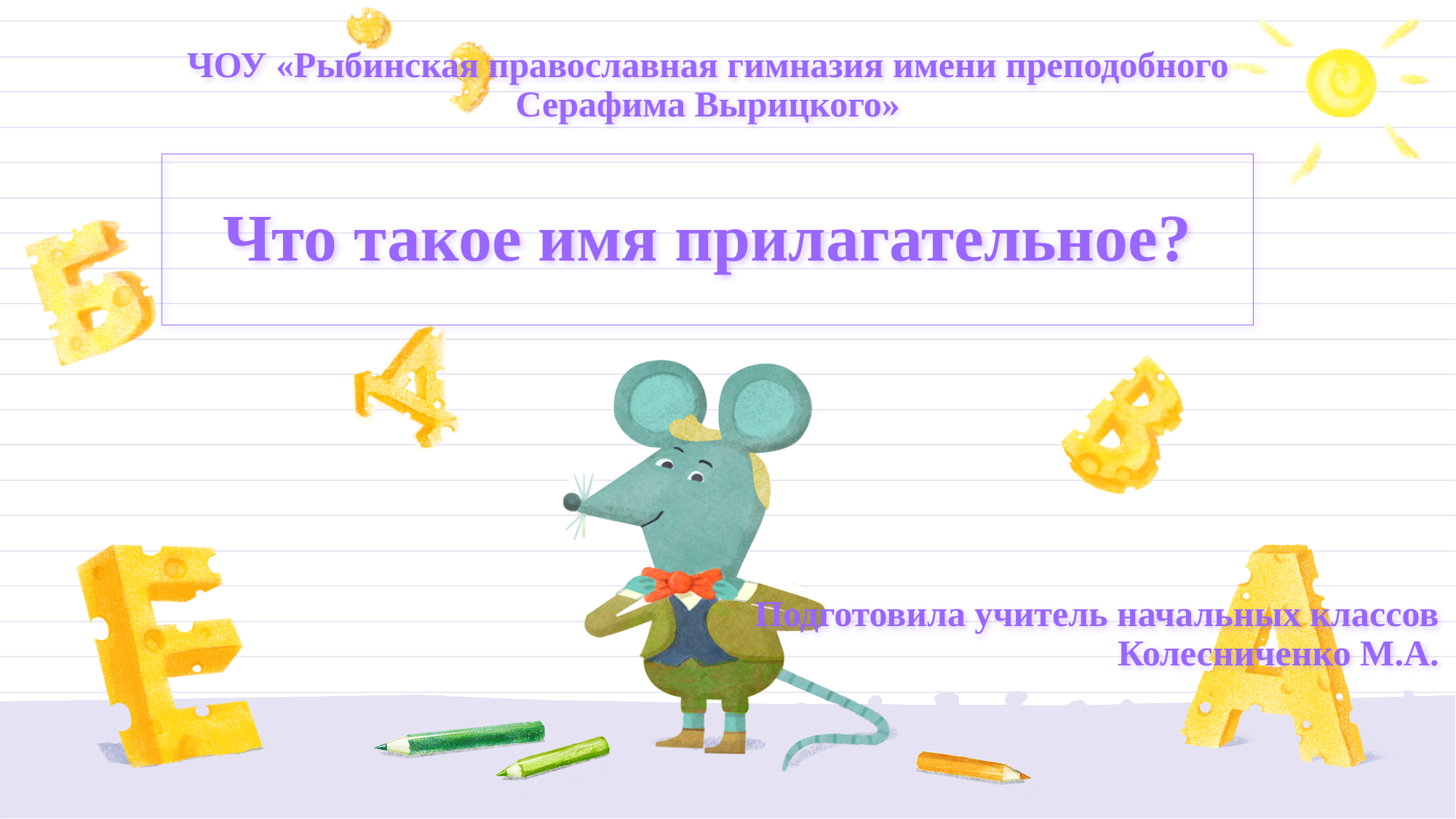

ЧОУ «Рыбинская православная гимназия имени преподобного Серафима Вырицкого»
# Что такое имя прилагательное?
Подготовила учитель начальных классов
Колесниченко М.А.